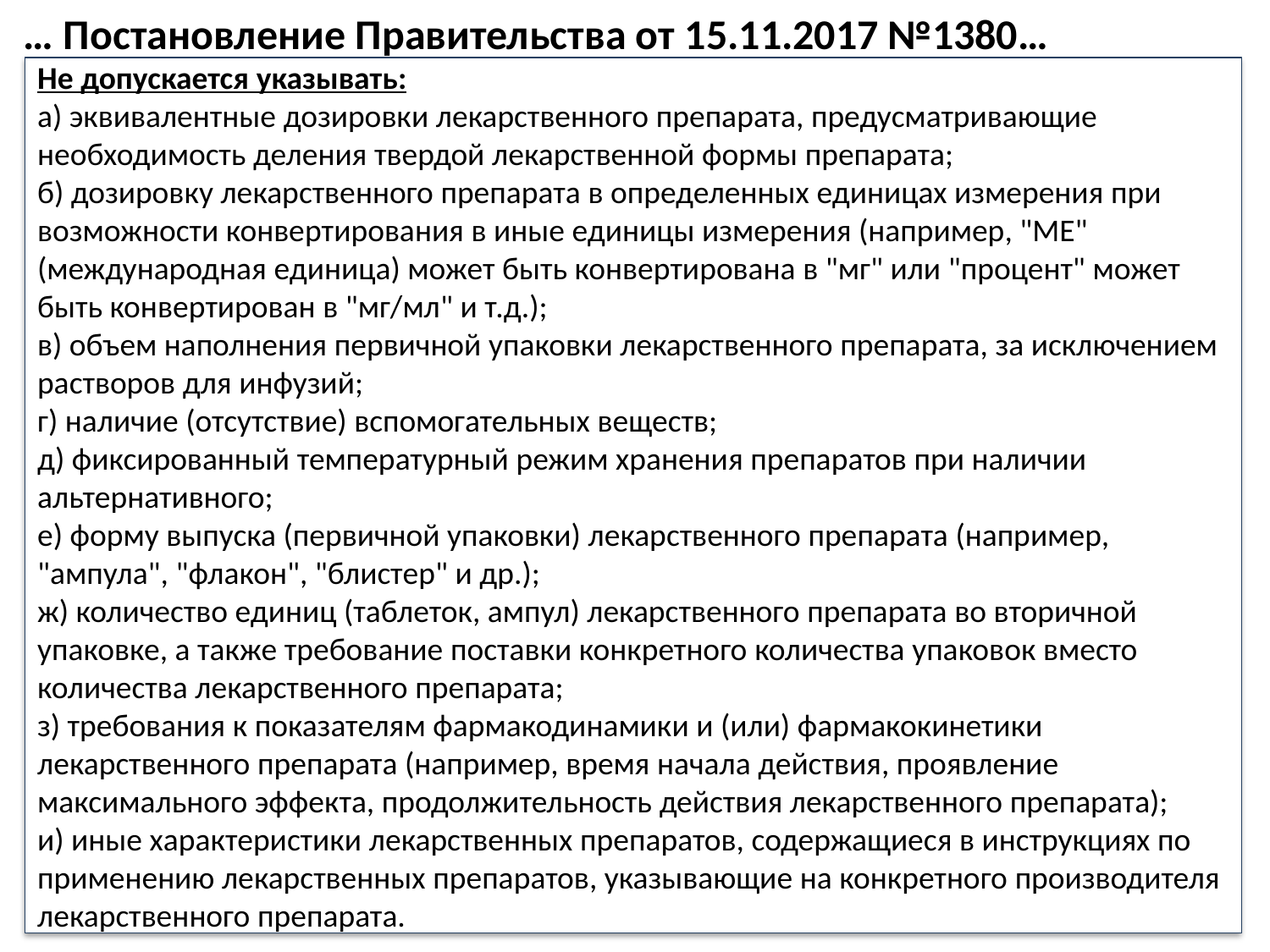

… Постановление Правительства от 15.11.2017 №1380…
Не допускается указывать:
а) эквивалентные дозировки лекарственного препарата, предусматривающие необходимость деления твердой лекарственной формы препарата;
б) дозировку лекарственного препарата в определенных единицах измерения при возможности конвертирования в иные единицы измерения (например, "МЕ" (международная единица) может быть конвертирована в "мг" или "процент" может быть конвертирован в "мг/мл" и т.д.);
в) объем наполнения первичной упаковки лекарственного препарата, за исключением растворов для инфузий;
г) наличие (отсутствие) вспомогательных веществ;
д) фиксированный температурный режим хранения препаратов при наличии альтернативного;
е) форму выпуска (первичной упаковки) лекарственного препарата (например, "ампула", "флакон", "блистер" и др.);
ж) количество единиц (таблеток, ампул) лекарственного препарата во вторичной упаковке, а также требование поставки конкретного количества упаковок вместо количества лекарственного препарата;
з) требования к показателям фармакодинамики и (или) фармакокинетики лекарственного препарата (например, время начала действия, проявление максимального эффекта, продолжительность действия лекарственного препарата);
и) иные характеристики лекарственных препаратов, содержащиеся в инструкциях по применению лекарственных препаратов, указывающие на конкретного производителя лекарственного препарата.
16